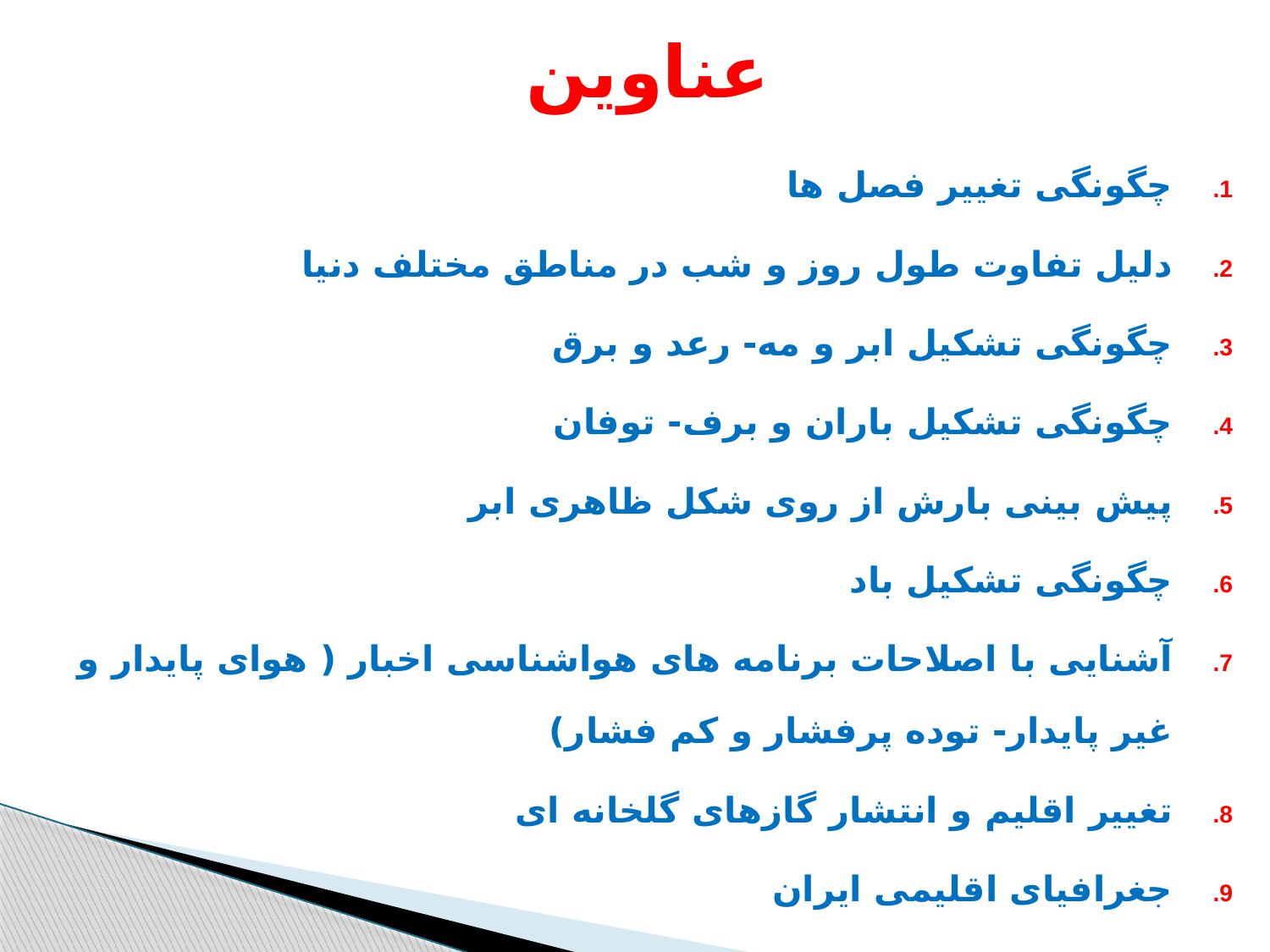

# عناوین
چگونگی تغییر فصل ها
دلیل تفاوت طول روز و شب در مناطق مختلف دنیا
چگونگی تشکیل ابر و مه- رعد و برق
چگونگی تشکیل باران و برف- توفان
پیش بینی بارش از روی شکل ظاهری ابر
چگونگی تشکیل باد
آشنایی با اصلاحات برنامه های هواشناسی اخبار ( هوای پایدار و غیر پایدار- توده پرفشار و کم فشار)
تغییر اقلیم و انتشار گازهای گلخانه ای
جغرافیای اقلیمی ایران